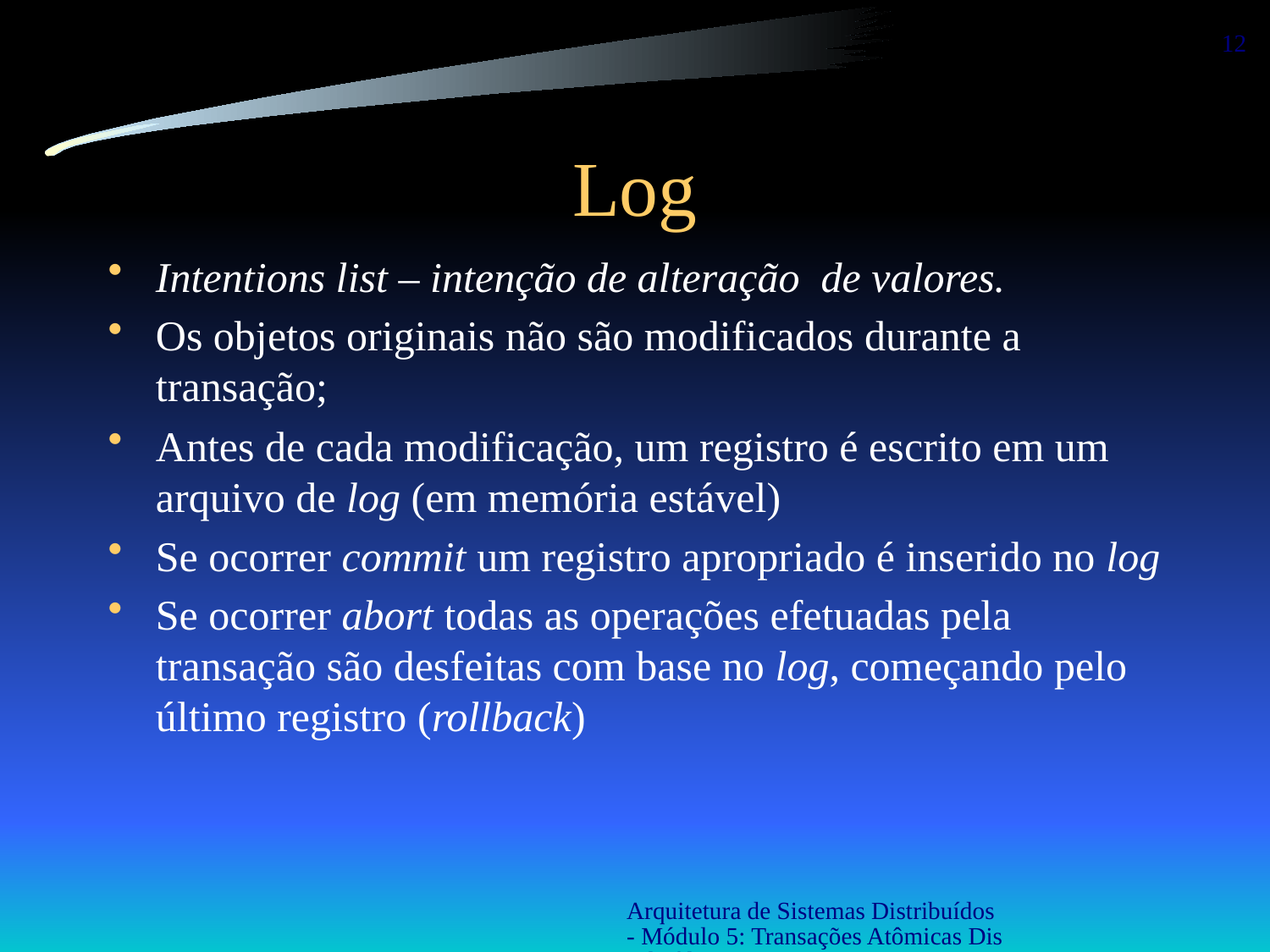

12
# Log
Intentions list – intenção de alteração  de valores.
Os objetos originais não são modificados durante a transação;
Antes de cada modificação, um registro é escrito em um arquivo de log (em memória estável)
Se ocorrer commit um registro apropriado é inserido no log
Se ocorrer abort todas as operações efetuadas pela transação são desfeitas com base no log, começando pelo último registro (rollback)
Arquitetura de Sistemas Distribuídos - Módulo 5: Transações Atômicas Distribuídas